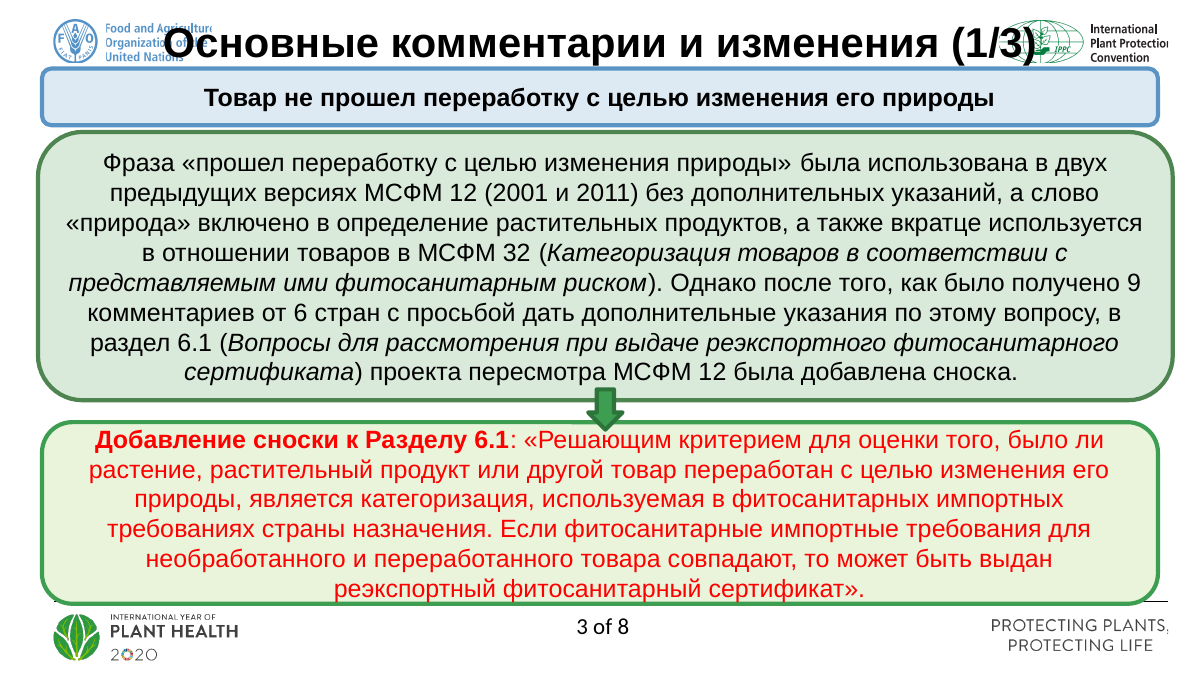

Основные комментарии и изменения (1/3)
Товар не прошел переработку с целью изменения его природы
Фраза «прошел переработку с целью изменения природы» была использована в двух предыдущих версиях МСФМ 12 (2001 и 2011) без дополнительных указаний, а слово «природа» включено в определение растительных продуктов, а также вкратце используется в отношении товаров в МСФМ 32 (Категоризация товаров в соответствии с представляемым ими фитосанитарным риском). Однако после того, как было получено 9 комментариев от 6 стран с просьбой дать дополнительные указания по этому вопросу, в раздел 6.1 (Вопросы для рассмотрения при выдаче реэкспортного фитосанитарного сертификата) проекта пересмотра МСФМ 12 была добавлена сноска.

Добавление сноски к Разделу 6.1: «Решающим критерием для оценки того, было ли растение, растительный продукт или другой товар переработан с целью изменения его природы, является категоризация, используемая в фитосанитарных импортных требованиях страны назначения. Если фитосанитарные импортные требования для необработанного и переработанного товара совпадают, то может быть выдан реэкспортный фитосанитарный сертификат».
3 of 8